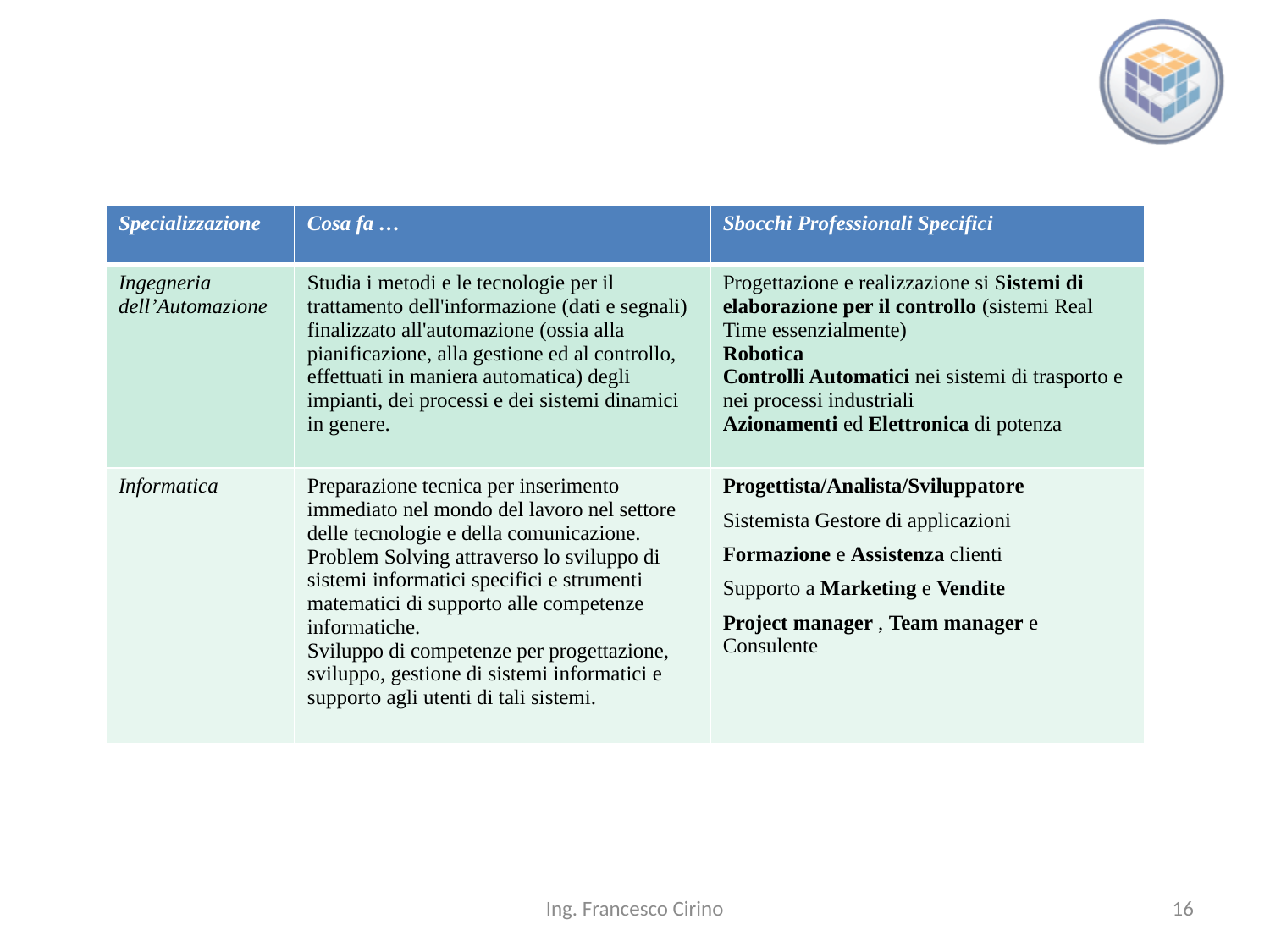

| Specializzazione | Cosa fa … | Sbocchi Professionali Specifici |
| --- | --- | --- |
| Ingegneria dell’Automazione | Studia i metodi e le tecnologie per il trattamento dell'informazione (dati e segnali) finalizzato all'automazione (ossia alla pianificazione, alla gestione ed al controllo, effettuati in maniera automatica) degli impianti, dei processi e dei sistemi dinamici in genere. | Progettazione e realizzazione si Sistemi di elaborazione per il controllo (sistemi Real Time essenzialmente) Robotica Controlli Automatici nei sistemi di trasporto e nei processi industriali Azionamenti ed Elettronica di potenza |
| Informatica | Preparazione tecnica per inserimento immediato nel mondo del lavoro nel settore delle tecnologie e della comunicazione. Problem Solving attraverso lo sviluppo di sistemi informatici specifici e strumenti matematici di supporto alle competenze informatiche. Sviluppo di competenze per progettazione, sviluppo, gestione di sistemi informatici e supporto agli utenti di tali sistemi. | Progettista/Analista/Sviluppatore Sistemista Gestore di applicazioni Formazione e Assistenza clienti Supporto a Marketing e Vendite Project manager , Team manager e Consulente |
Ing. Francesco Cirino
16